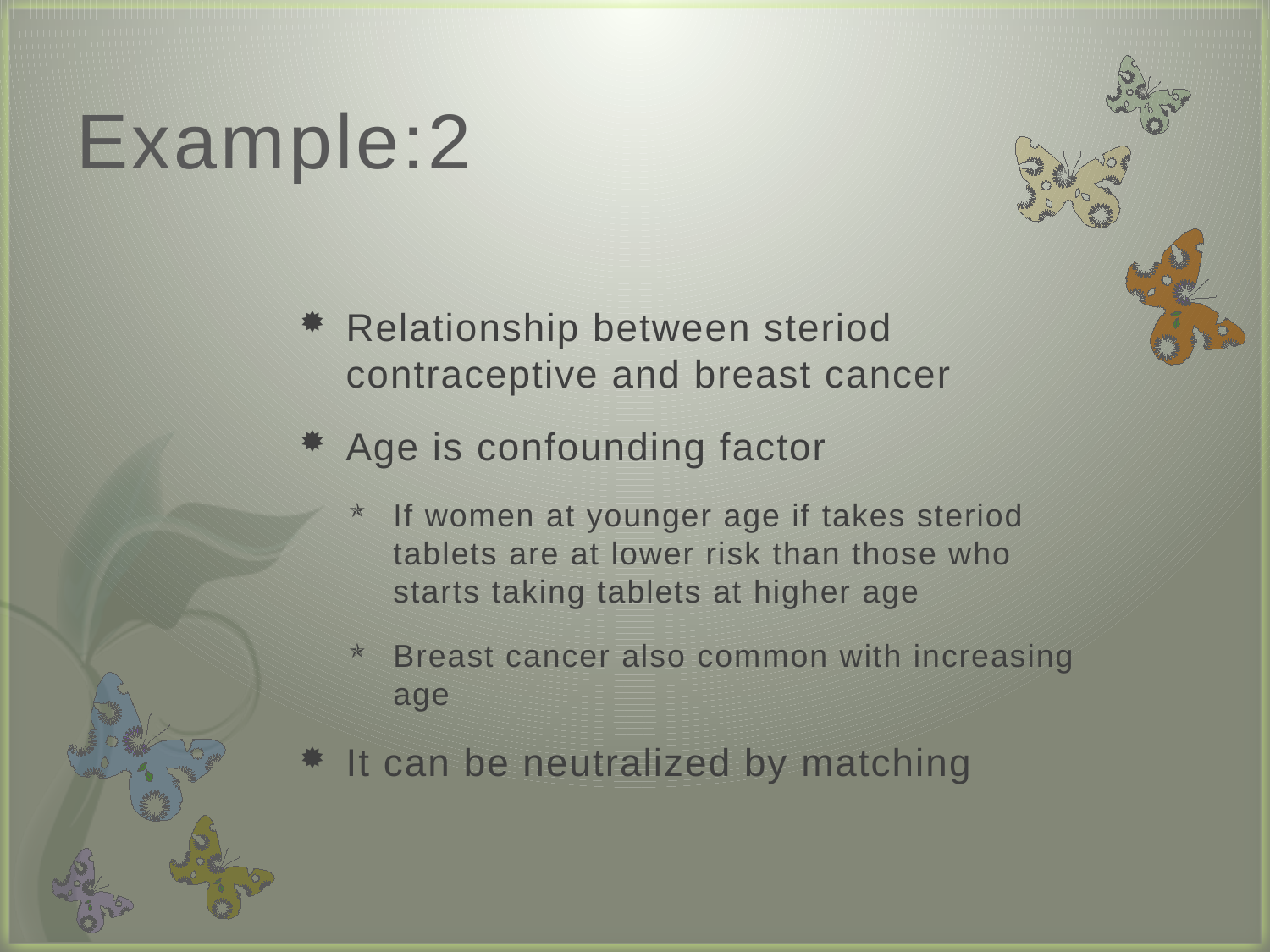

# Example:2
Relationship between steriod contraceptive and breast cancer
Age is confounding factor
If women at younger age if takes steriod tablets are at lower risk than those who starts taking tablets at higher age
Breast cancer also common with increasing age
It can be neutralized by matching